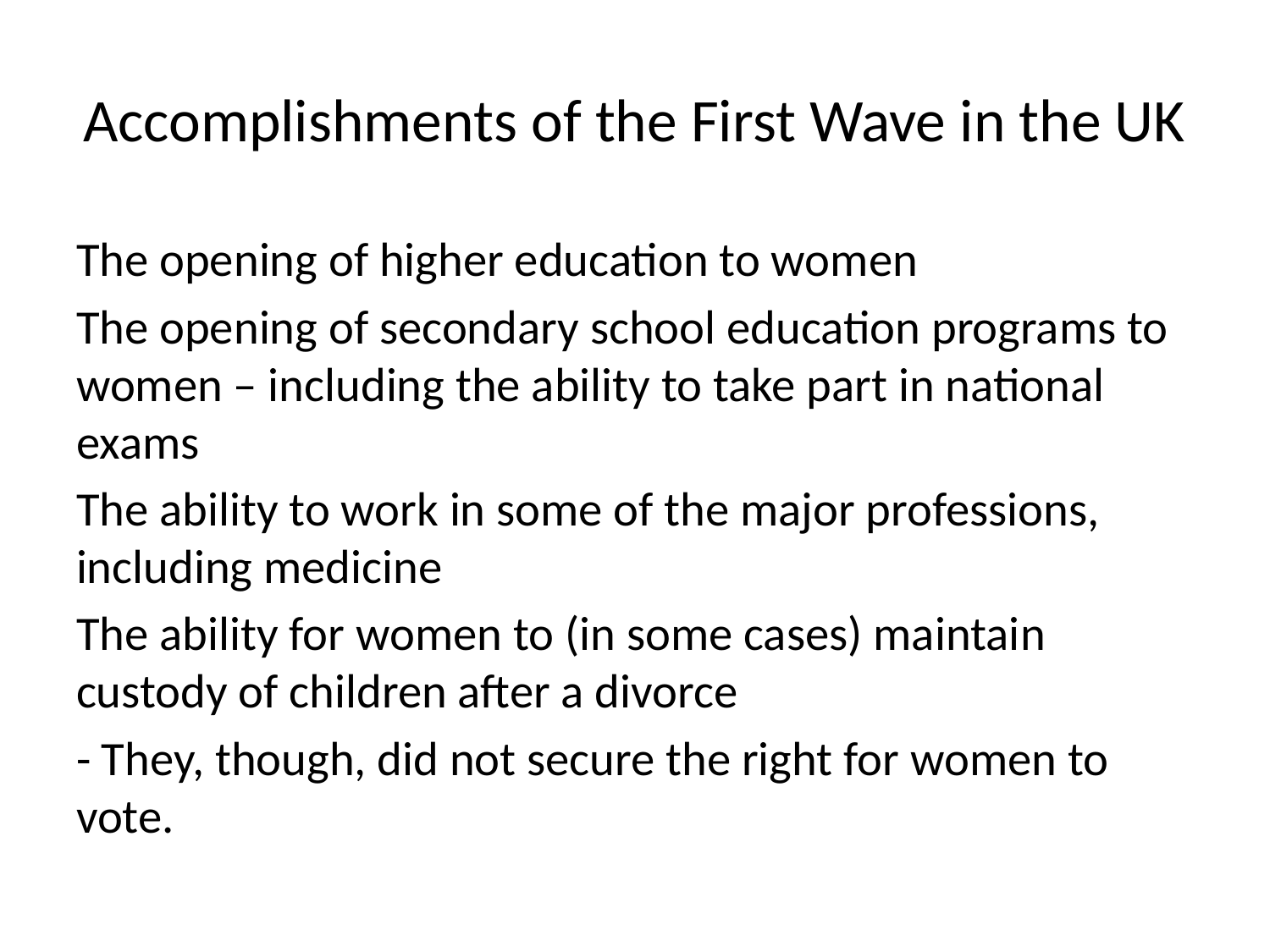

# Accomplishments of the First Wave in the UK
The opening of higher education to women
The opening of secondary school education programs to women – including the ability to take part in national exams
The ability to work in some of the major professions, including medicine
The ability for women to (in some cases) maintain custody of children after a divorce
- They, though, did not secure the right for women to vote.